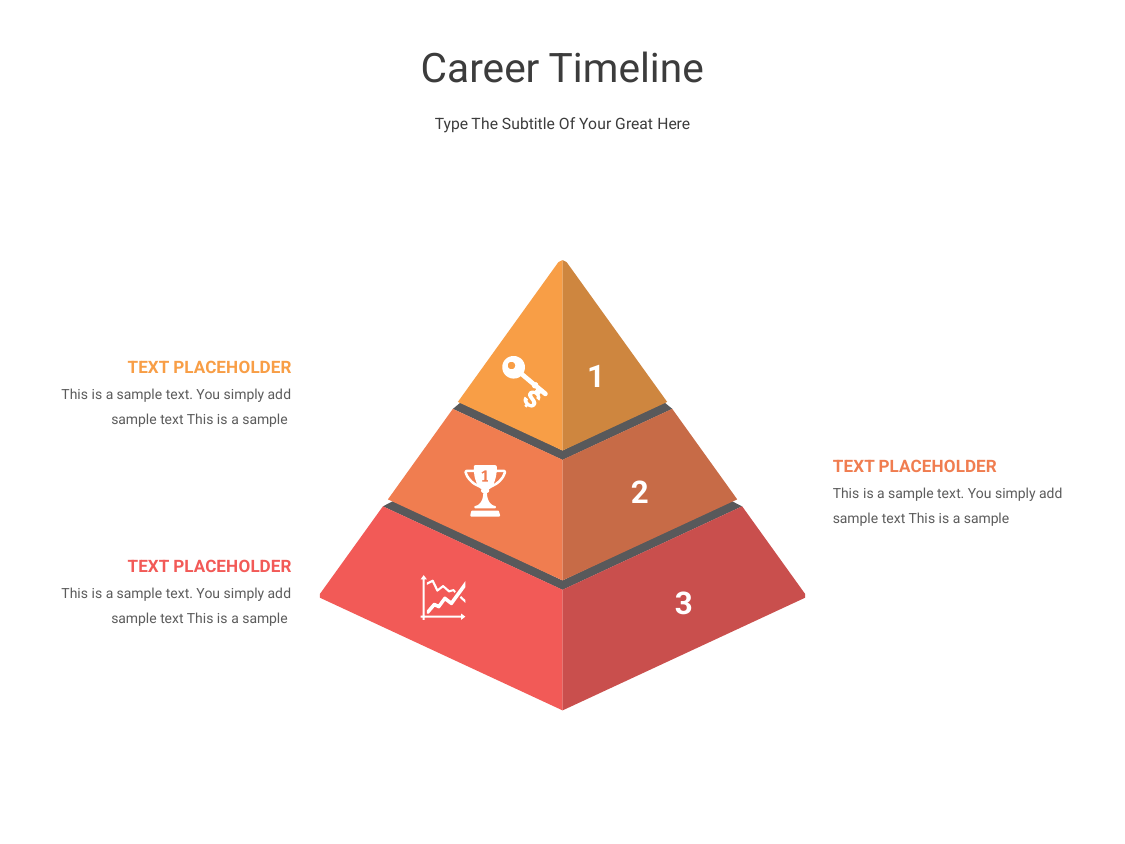

# Career Timeline
Type The Subtitle Of Your Great Here

TEXT PLACEHOLDER
This is a sample text. You simply add sample text This is a sample
1

TEXT PLACEHOLDER
This is a sample text. You simply add sample text This is a sample
2

TEXT PLACEHOLDER
This is a sample text. You simply add sample text This is a sample

3